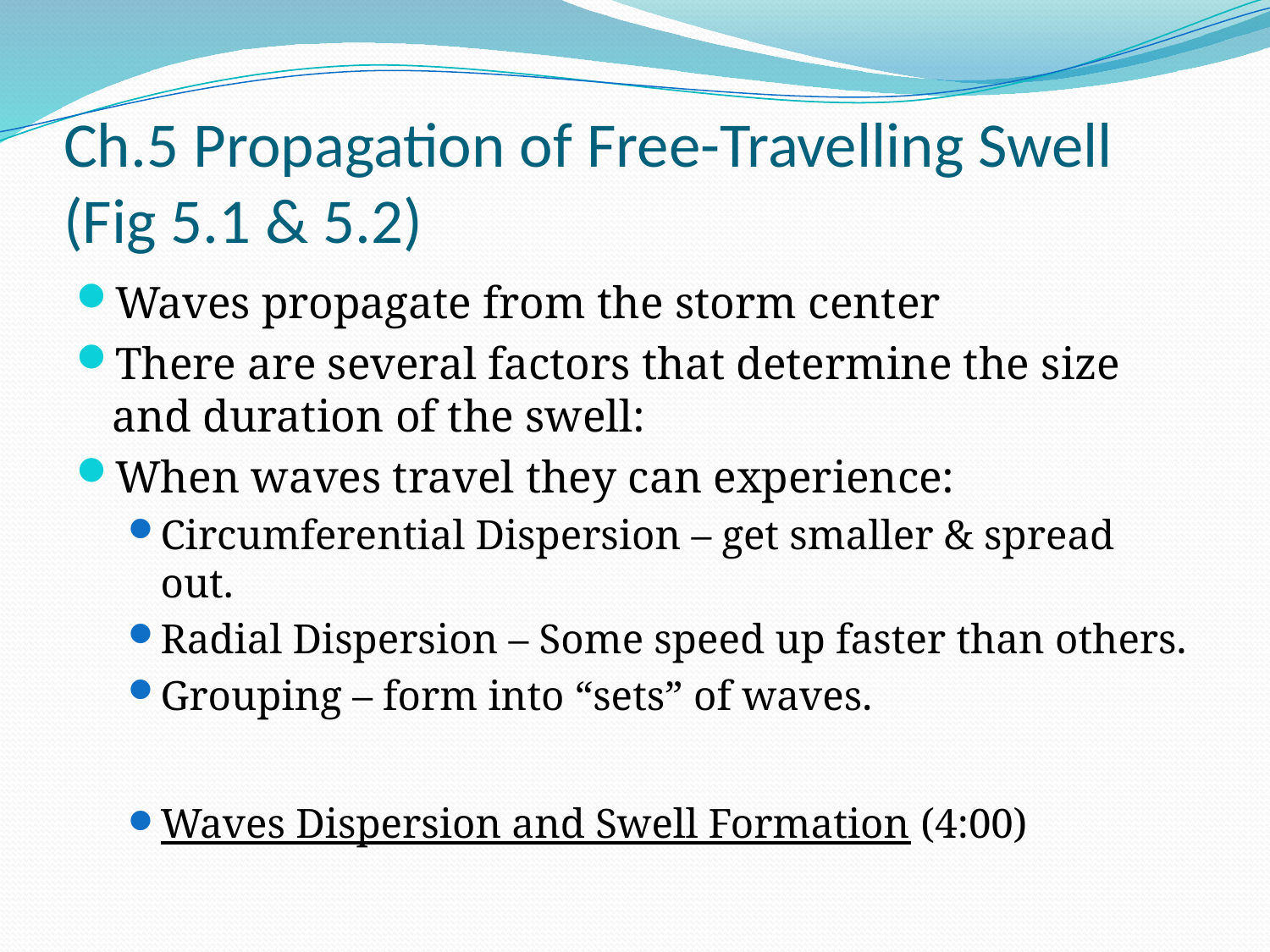

# Ch.5 Propagation of Free-Travelling Swell (Fig 5.1 & 5.2)
Waves propagate from the storm center
There are several factors that determine the size and duration of the swell:
When waves travel they can experience:
Circumferential Dispersion – get smaller & spread out.
Radial Dispersion – Some speed up faster than others.
Grouping – form into “sets” of waves.

Waves Dispersion and Swell Formation (4:00)